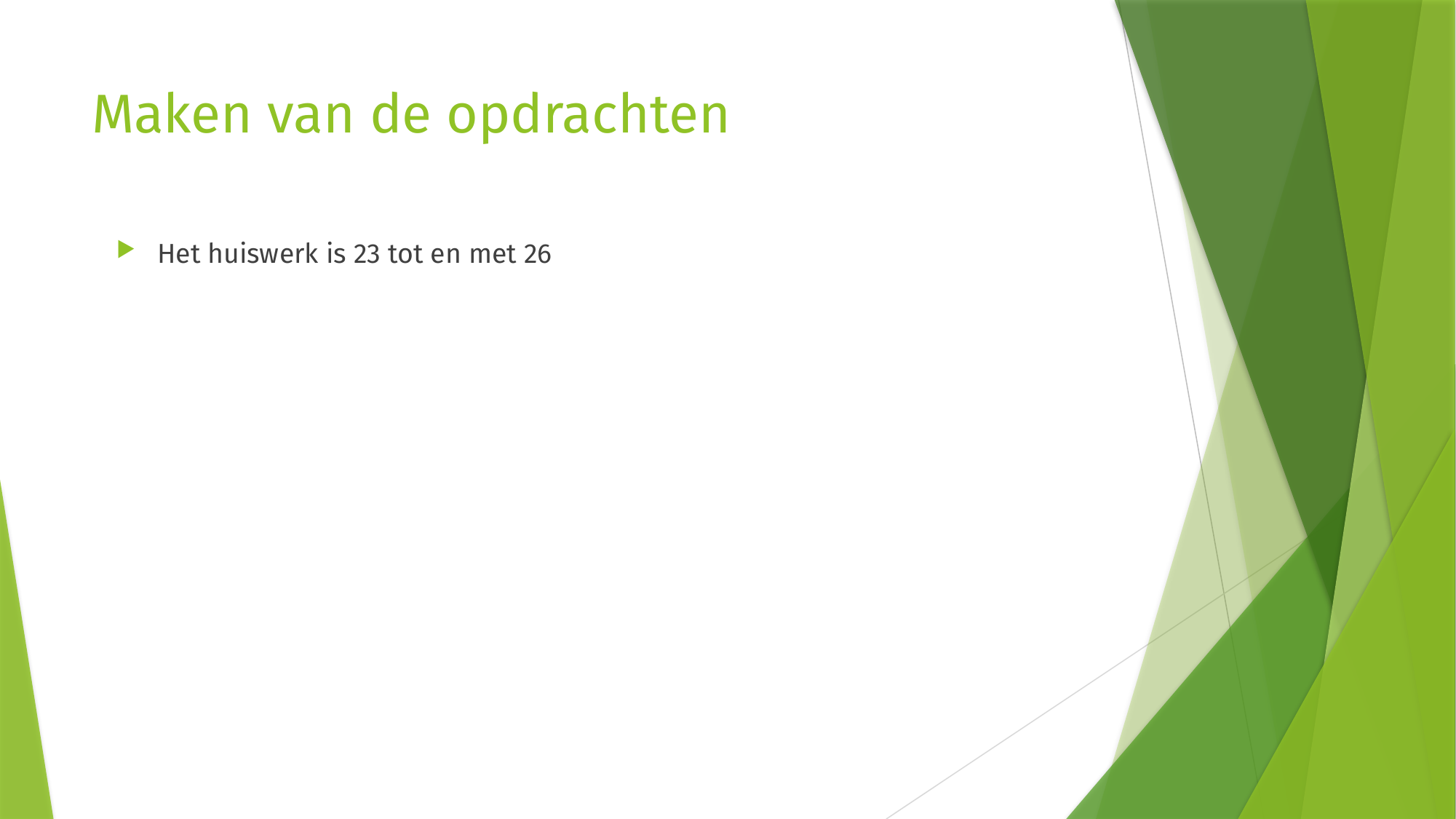

# Maken van de opdrachten
Het huiswerk is 23 tot en met 26